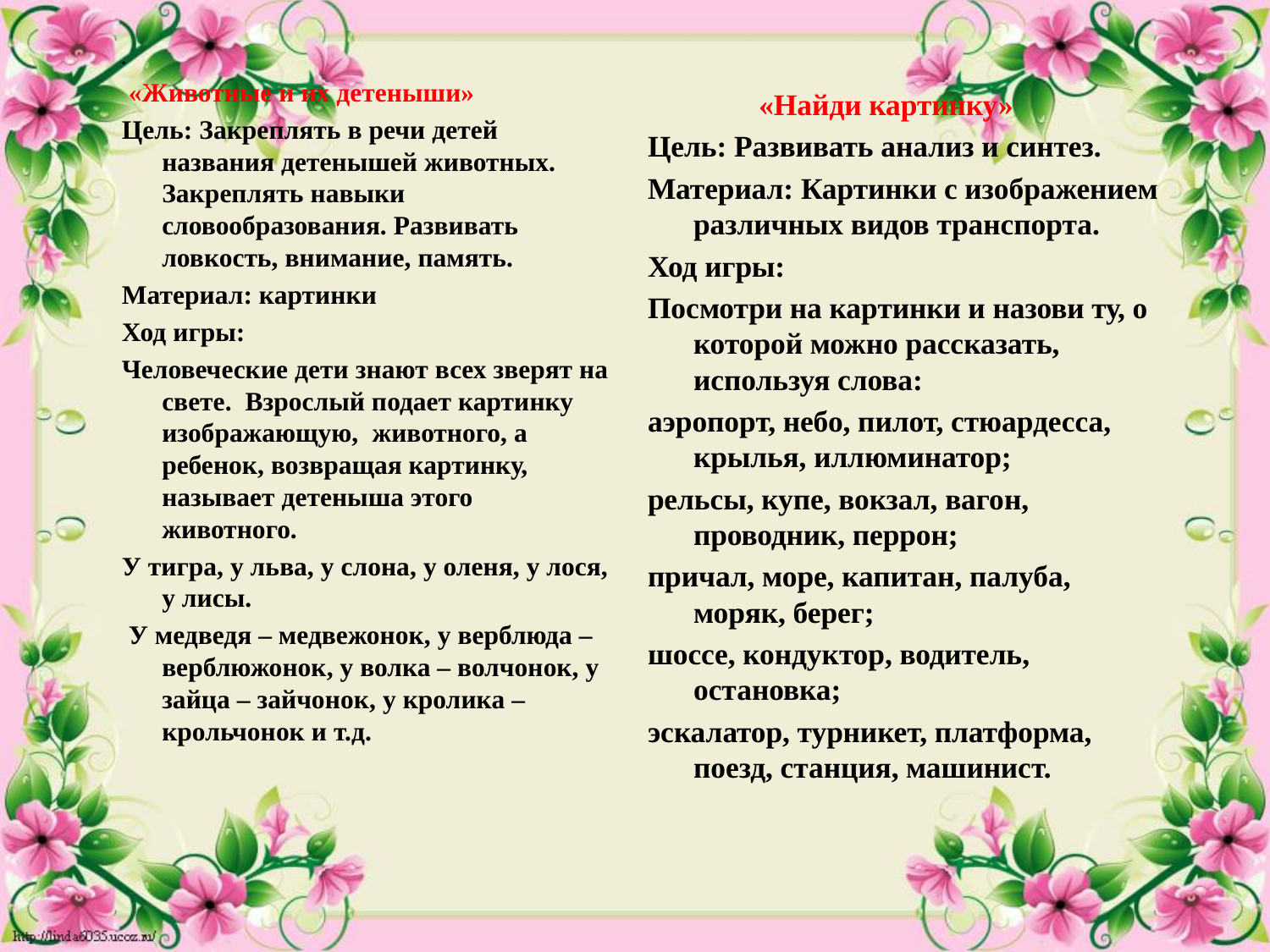

«Животные и их детеныши»
Цель: Закреплять в речи детей названия детенышей животных. Закреплять навыки словообразования. Развивать ловкость, внимание, память.
Материал: картинки
Ход игры:
Человеческие дети знают всех зверят на свете.  Взрослый подает картинку изображающую,  животного, а ребенок, возвращая картинку, называет детеныша этого животного.
У тигра, у льва, у слона, у оленя, у лося, у лисы.
 У медведя – медвежонок, у верблюда – верблюжонок, у волка – волчонок, у зайца – зайчонок, у кролика – крольчонок и т.д.

               «Найди картинку»
Цель: Развивать анализ и синтез.
Материал: Картинки с изображением различных видов транспорта.
Ход игры:
Посмотри на картинки и назови ту, о которой можно рассказать, используя слова:
аэропорт, небо, пилот, стюардесса, крылья, иллюминатор;
рельсы, купе, вокзал, вагон, проводник, перрон;
причал, море, капитан, палуба, моряк, берег;
шоссе, кондуктор, водитель, остановка;
эскалатор, турникет, платформа, поезд, станция, машинист.